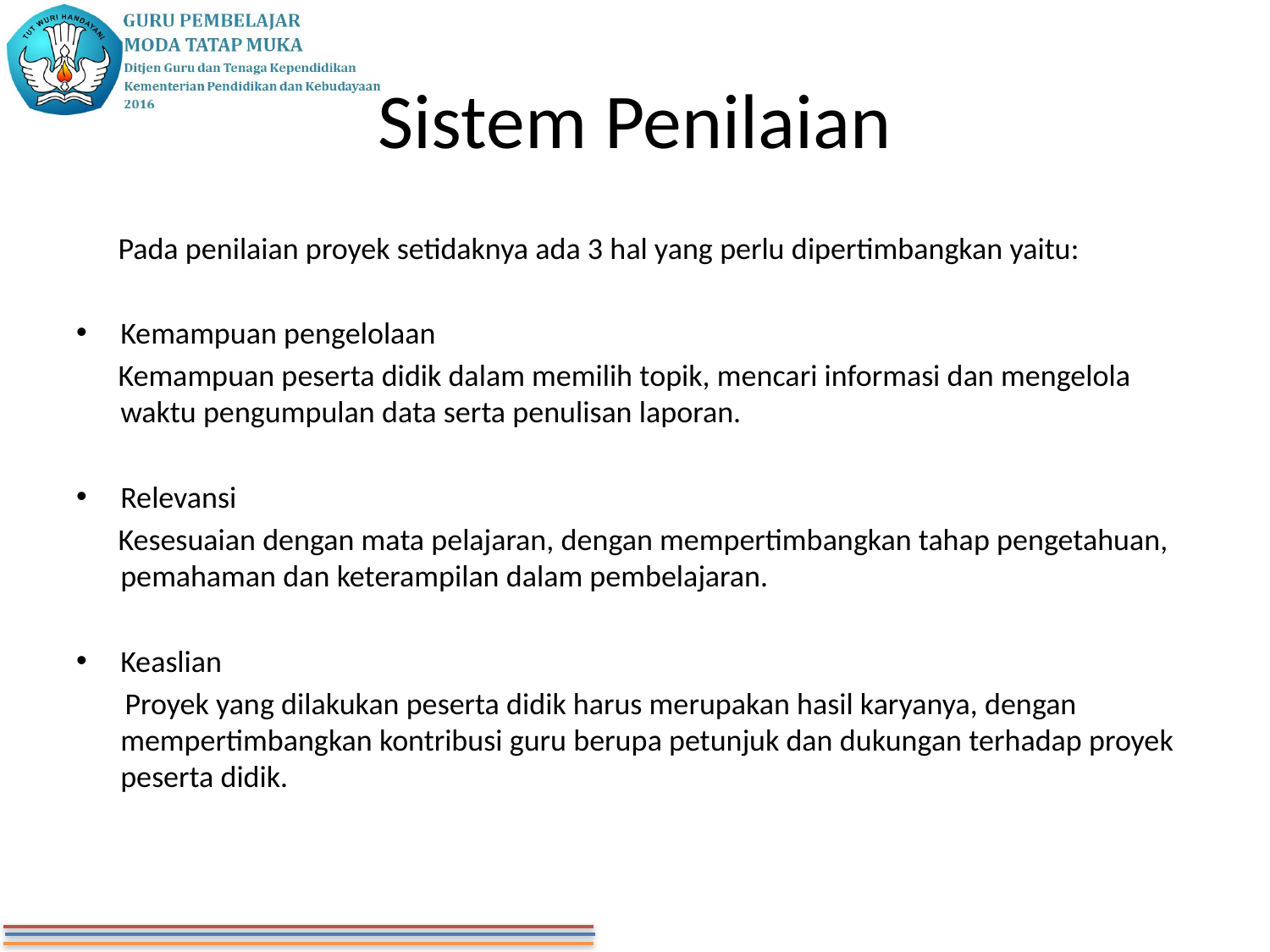

# Sistem Penilaian
      Pada penilaian proyek setidaknya ada 3 hal yang perlu dipertimbangkan yaitu:

Kemampuan pengelolaan
      Kemampuan peserta didik dalam memilih topik, mencari informasi dan mengelola waktu pengumpulan data serta penulisan laporan.

Relevansi
      Kesesuaian dengan mata pelajaran, dengan mempertimbangkan tahap pengetahuan, pemahaman dan keterampilan dalam pembelajaran.

Keaslian
       Proyek yang dilakukan peserta didik harus merupakan hasil karyanya, dengan mempertimbangkan kontribusi guru berupa petunjuk dan dukungan terhadap proyek peserta didik.